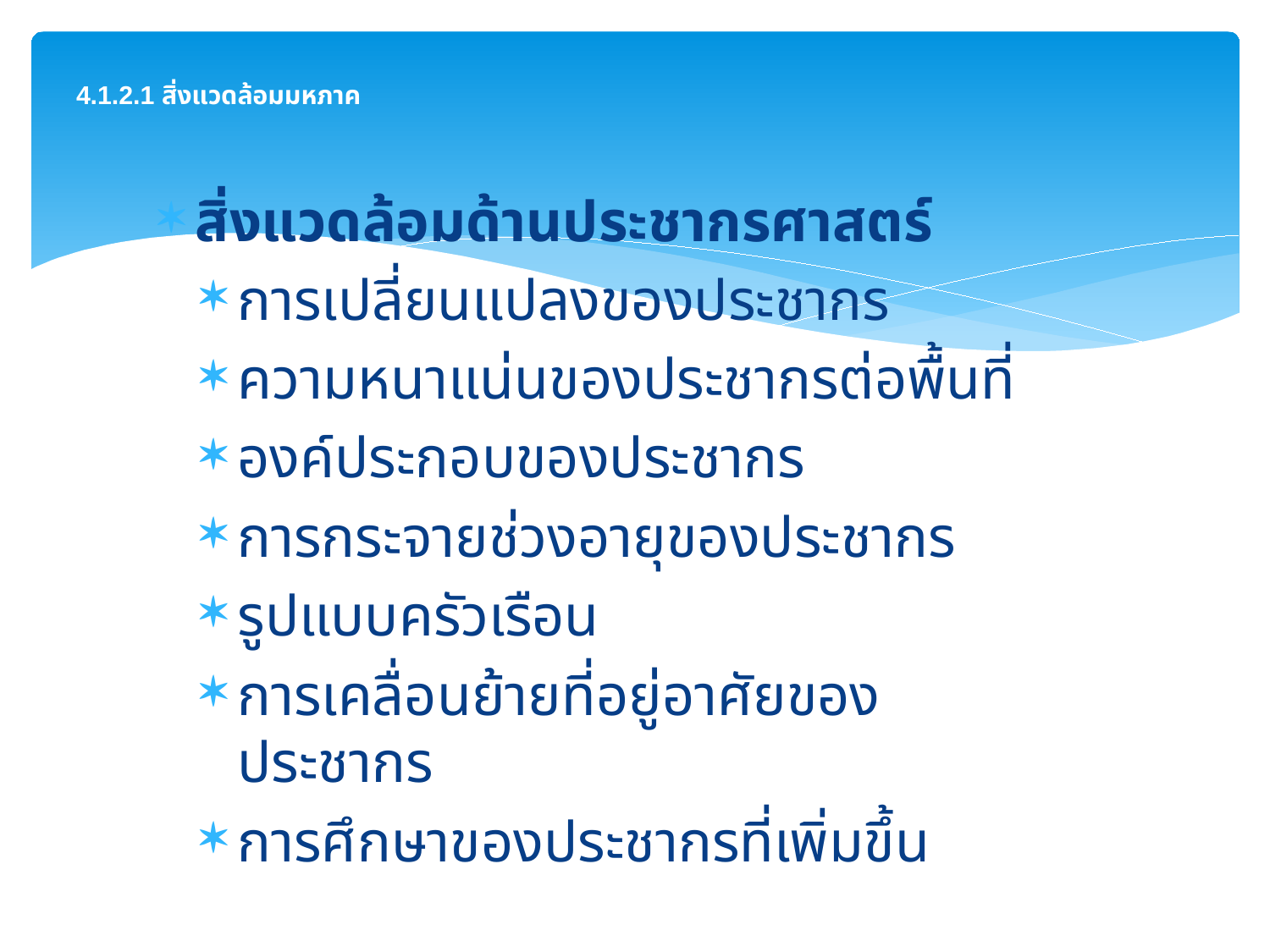

# 4.1.2.1 สิ่งแวดล้อมมหภาค
สิ่งแวดล้อมด้านประชากรศาสตร์
การเปลี่ยนแปลงของประชากร
ความหนาแน่นของประชากรต่อพื้นที่
องค์ประกอบของประชากร
การกระจายช่วงอายุของประชากร
รูปแบบครัวเรือน
การเคลื่อนย้ายที่อยู่อาศัยของประชากร
การศึกษาของประชากรที่เพิ่มขึ้น